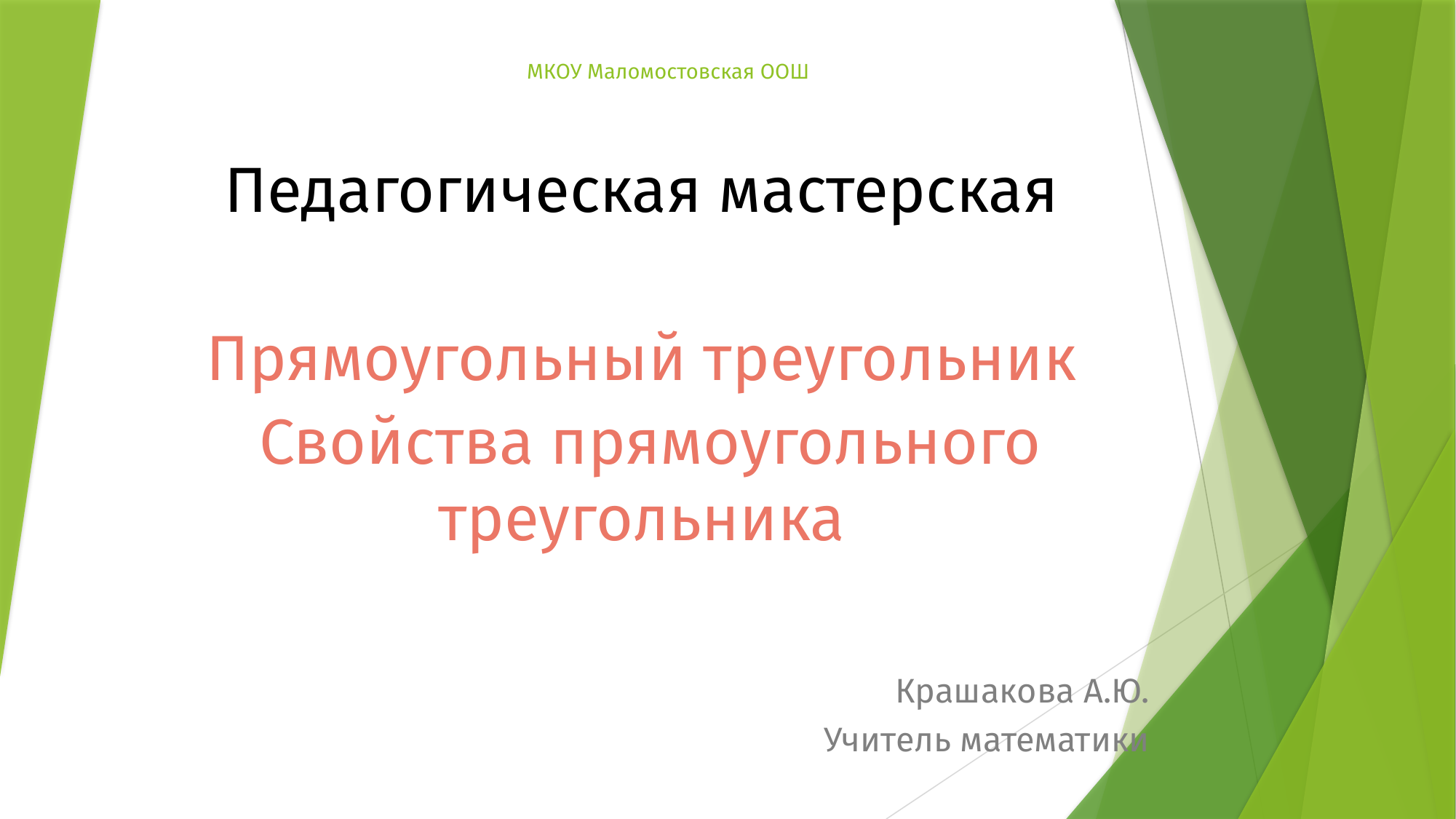

# МКОУ Маломостовская ООШ
Педагогическая мастерская

Прямоугольный треугольник
 Свойства прямоугольного треугольника

Крашакова А.Ю.
Учитель математики